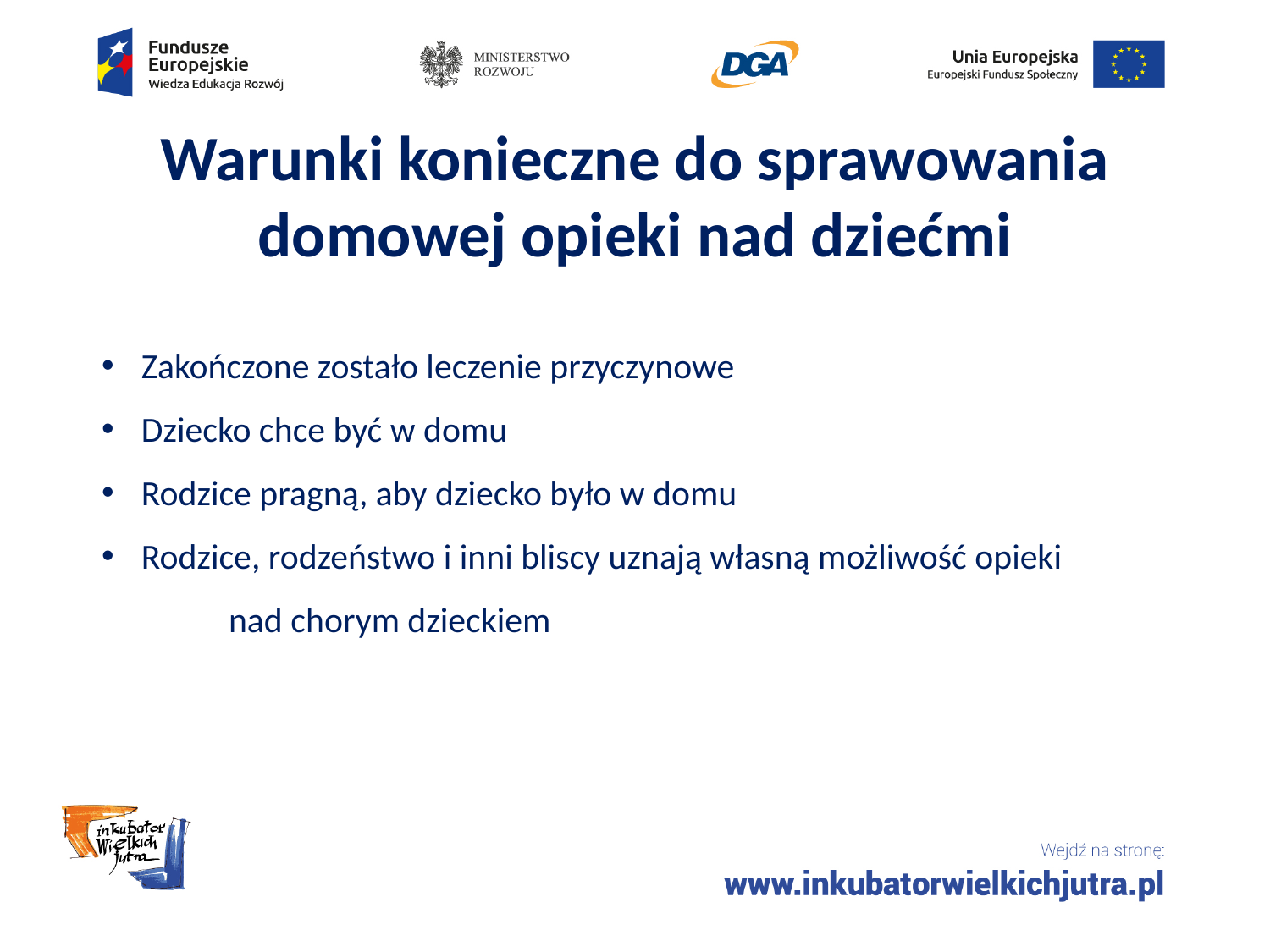

# Warunki konieczne do sprawowania domowej opieki nad dziećmi
Zakończone zostało leczenie przyczynowe
Dziecko chce być w domu
Rodzice pragną, aby dziecko było w domu
Rodzice, rodzeństwo i inni bliscy uznają własną możliwość opieki
	nad chorym dzieckiem